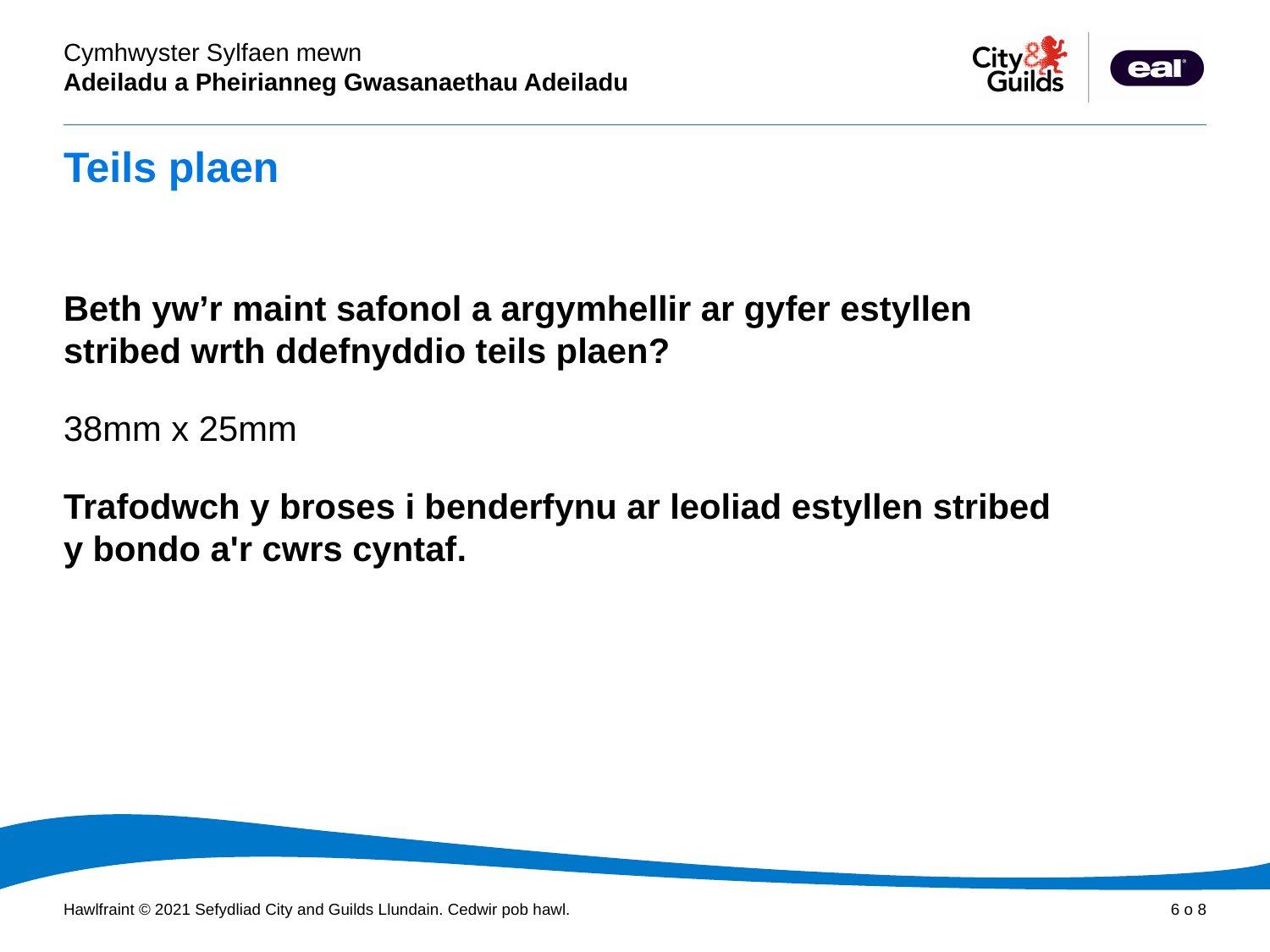

# Teils plaen
Beth yw’r maint safonol a argymhellir ar gyfer estyllen stribed wrth ddefnyddio teils plaen?
38mm x 25mm
Trafodwch y broses i benderfynu ar leoliad estyllen stribed y bondo a'r cwrs cyntaf.